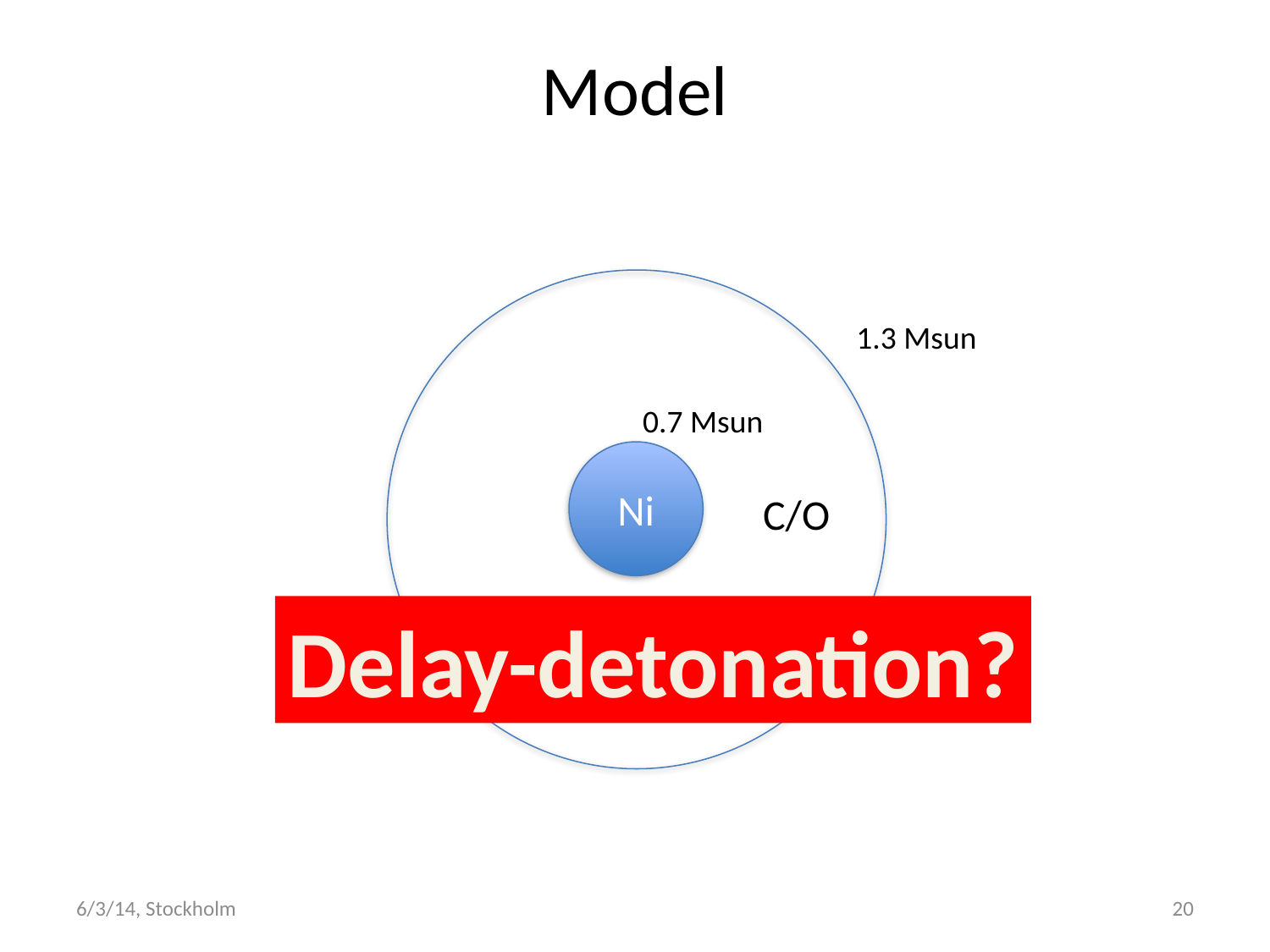

# Model

1.3 Msun
0.7 Msun
Ni
C/O
Delay-detonation?
6/3/14, Stockholm
20